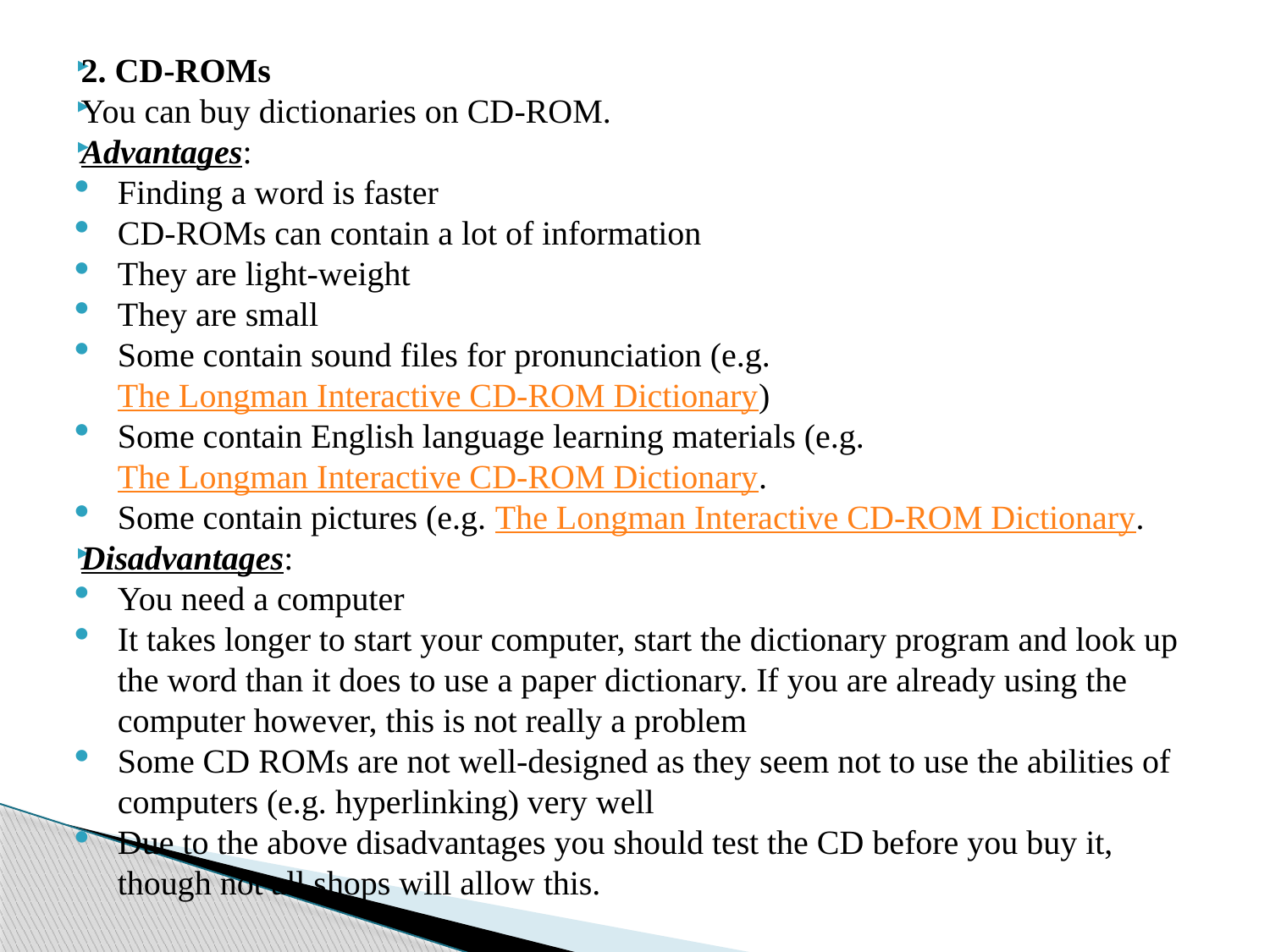

2. CD-ROMs
You can buy dictionaries on CD-ROM.
Advantages:
Finding a word is faster
CD-ROMs can contain a lot of information
They are light-weight
They are small
Some contain sound files for pronunciation (e.g. The Longman Interactive CD-ROM Dictionary)
Some contain English language learning materials (e.g. The Longman Interactive CD-ROM Dictionary.
Some contain pictures (e.g. The Longman Interactive CD-ROM Dictionary.
Disadvantages:
You need a computer
It takes longer to start your computer, start the dictionary program and look up the word than it does to use a paper dictionary. If you are already using the computer however, this is not really a problem
Some CD ROMs are not well-designed as they seem not to use the abilities of computers (e.g. hyperlinking) very well
Due to the above disadvantages you should test the CD before you buy it, though not all shops will allow this.